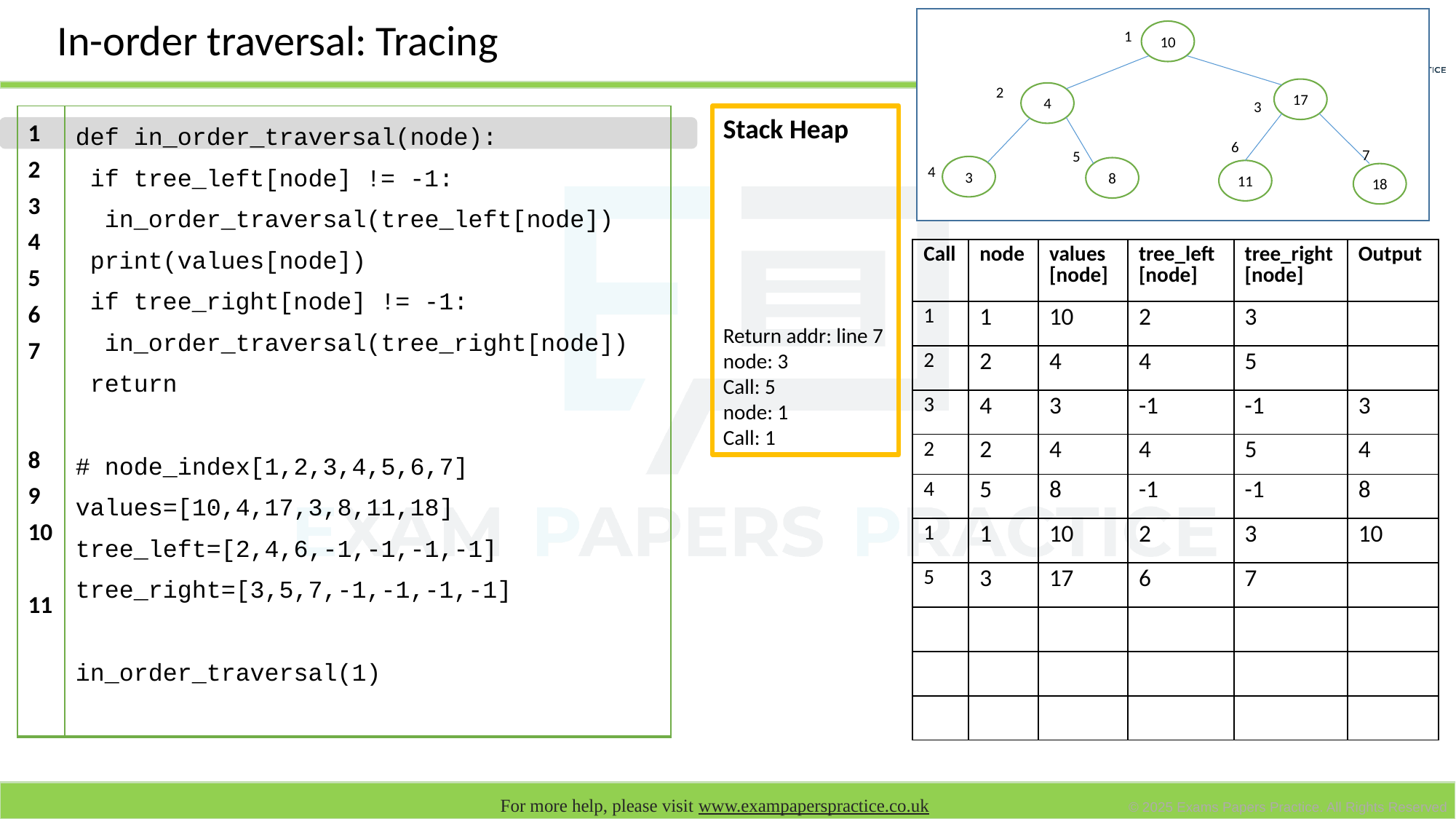

# In-order traversal: Tracing

10
17
4
3
8
11
18
1
2
3
6
7
5
4
| 1 2 3 4 5 6 7 8 9 10 11 | def in\_order\_traversal(node): if tree\_left[node] != -1: in\_order\_traversal(tree\_left[node]) print(values[node]) if tree\_right[node] != -1: in\_order\_traversal(tree\_right[node]) return # node\_index[1,2,3,4,5,6,7] values=[10,4,17,3,8,11,18] tree\_left=[2,4,6,-1,-1,-1,-1] tree\_right=[3,5,7,-1,-1,-1,-1] in\_order\_traversal(1) |
| --- | --- |
Stack Heap

Return addr: line 7
node: 3
Call: 5
node: 1
Call: 1

| Call | node | values [node] | tree\_left [node] | tree\_right [node] | Output |
| --- | --- | --- | --- | --- | --- |
| 1 | 1 | 10 | 2 | 3 |  |
| 2 | 2 | 4 | 4 | 5 |  |
| 3 | 4 | 3 | -1 | -1 | 3 |
| 2 | 2 | 4 | 4 | 5 | 4 |
| 4 | 5 | 8 | -1 | -1 | 8 |
| 1 | 1 | 10 | 2 | 3 | 10 |
| 5 | 3 | 17 | 6 | 7 |  |
|  |  |  |  |  |  |
|  |  |  |  |  |  |
|  |  |  |  |  |  |